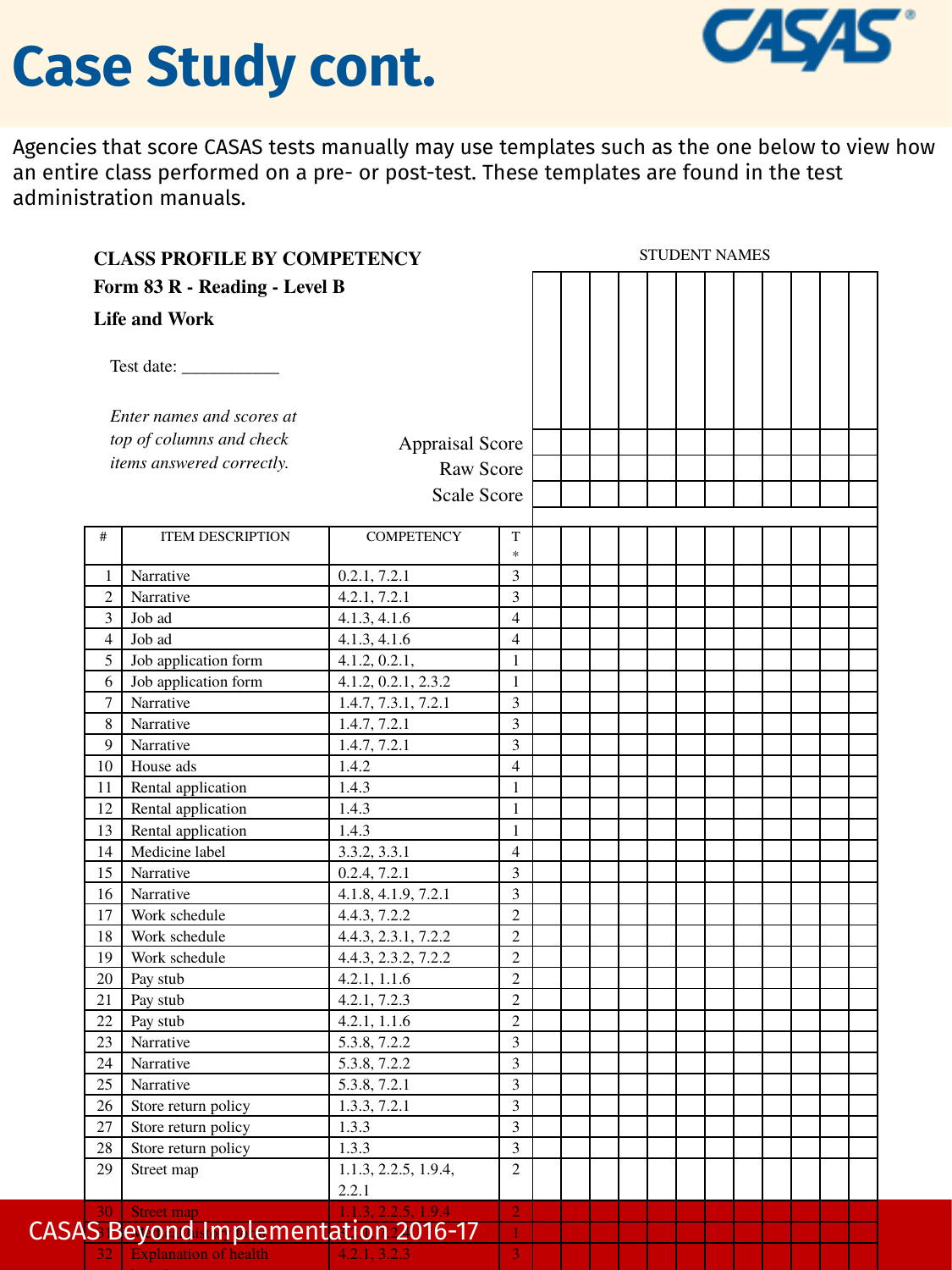

# Case Study cont.
Agencies that score CASAS tests manually may use templates such as the one below to view how an entire class performed on a pre- or post-test. These templates are found in the test administration manuals.

| CLASS PROFILE BY COMPETENCY |  |  |  | STUDENT NAMES |  |  |  |  |  |  |  |  |  |  |  |
| --- | --- | --- | --- | --- | --- | --- | --- | --- | --- | --- | --- | --- | --- | --- | --- |
| Form 83 R - Reading - Level B Life and Work |  |  |  |  |  |  |  |  |  |  |  |  |  |  |  |
|  |  |  |  |  |  |  |  |  |  |  |  |  |  |  |  |
| Test date: \_\_\_\_\_\_\_\_\_\_\_ |  |  |  |  |  |  |  |  |  |  |  |  |  |  |  |
|  |  |  |  |  |  |  |  |  |  |  |  |  |  |  |  |
| Enter names and scores at top of columns and check items answered correctly. |  |  |  |  |  |  |  |  |  |  |  |  |  |  |  |
|  |  | Appraisal Score |  |  |  |  |  |  |  |  |  |  |  |  |  |
|  |  | Raw Score |  |  |  |  |  |  |  |  |  |  |  |  |  |
|  |  | Scale Score |  |  |  |  |  |  |  |  |  |  |  |  |  |
|  |  |  |  |  |  |  |  |  |  |  |  |  |  |  |  |
| # | ITEM DESCRIPTION | COMPETENCY | T\* |  |  |  |  |  |  |  |  |  |  |  |  |
| 1 | Narrative | 0.2.1, 7.2.1 | 3 |  |  |  |  |  |  |  |  |  |  |  |  |
| 2 | Narrative | 4.2.1, 7.2.1 | 3 |  |  |  |  |  |  |  |  |  |  |  |  |
| 3 | Job ad | 4.1.3, 4.1.6 | 4 |  |  |  |  |  |  |  |  |  |  |  |  |
| 4 | Job ad | 4.1.3, 4.1.6 | 4 |  |  |  |  |  |  |  |  |  |  |  |  |
| 5 | Job application form | 4.1.2, 0.2.1, | 1 |  |  |  |  |  |  |  |  |  |  |  |  |
| 6 | Job application form | 4.1.2, 0.2.1, 2.3.2 | 1 |  |  |  |  |  |  |  |  |  |  |  |  |
| 7 | Narrative | 1.4.7, 7.3.1, 7.2.1 | 3 |  |  |  |  |  |  |  |  |  |  |  |  |
| 8 | Narrative | 1.4.7, 7.2.1 | 3 |  |  |  |  |  |  |  |  |  |  |  |  |
| 9 | Narrative | 1.4.7, 7.2.1 | 3 |  |  |  |  |  |  |  |  |  |  |  |  |
| 10 | House ads | 1.4.2 | 4 |  |  |  |  |  |  |  |  |  |  |  |  |
| 11 | Rental application | 1.4.3 | 1 |  |  |  |  |  |  |  |  |  |  |  |  |
| 12 | Rental application | 1.4.3 | 1 |  |  |  |  |  |  |  |  |  |  |  |  |
| 13 | Rental application | 1.4.3 | 1 |  |  |  |  |  |  |  |  |  |  |  |  |
| 14 | Medicine label | 3.3.2, 3.3.1 | 4 |  |  |  |  |  |  |  |  |  |  |  |  |
| 15 | Narrative | 0.2.4, 7.2.1 | 3 |  |  |  |  |  |  |  |  |  |  |  |  |
| 16 | Narrative | 4.1.8, 4.1.9, 7.2.1 | 3 |  |  |  |  |  |  |  |  |  |  |  |  |
| 17 | Work schedule | 4.4.3, 7.2.2 | 2 |  |  |  |  |  |  |  |  |  |  |  |  |
| 18 | Work schedule | 4.4.3, 2.3.1, 7.2.2 | 2 |  |  |  |  |  |  |  |  |  |  |  |  |
| 19 | Work schedule | 4.4.3, 2.3.2, 7.2.2 | 2 |  |  |  |  |  |  |  |  |  |  |  |  |
| 20 | Pay stub | 4.2.1, 1.1.6 | 2 |  |  |  |  |  |  |  |  |  |  |  |  |
| 21 | Pay stub | 4.2.1, 7.2.3 | 2 |  |  |  |  |  |  |  |  |  |  |  |  |
| 22 | Pay stub | 4.2.1, 1.1.6 | 2 |  |  |  |  |  |  |  |  |  |  |  |  |
| 23 | Narrative | 5.3.8, 7.2.2 | 3 |  |  |  |  |  |  |  |  |  |  |  |  |
| 24 | Narrative | 5.3.8, 7.2.2 | 3 |  |  |  |  |  |  |  |  |  |  |  |  |
| 25 | Narrative | 5.3.8, 7.2.1 | 3 |  |  |  |  |  |  |  |  |  |  |  |  |
| 26 | Store return policy | 1.3.3, 7.2.1 | 3 |  |  |  |  |  |  |  |  |  |  |  |  |
| 27 | Store return policy | 1.3.3 | 3 |  |  |  |  |  |  |  |  |  |  |  |  |
| 28 | Store return policy | 1.3.3 | 3 |  |  |  |  |  |  |  |  |  |  |  |  |
| 29 | Street map | 1.1.3, 2.2.5, 1.9.4, 2.2.1 | 2 |  |  |  |  |  |  |  |  |  |  |  |  |
| 30 | Street map | 1.1.3, 2.2.5, 1.9.4 | 2 |  |  |  |  |  |  |  |  |  |  |  |  |
| 31 | Medical history form | 3.2.1, 7.2.4 | 1 |  |  |  |  |  |  |  |  |  |  |  |  |
| 32 | Explanation of health benefits | 4.2.1, 3.2.3 | 3 |  |  |  |  |  |  |  |  |  |  |  |  |
CASAS Beyond Implementation 2016-17